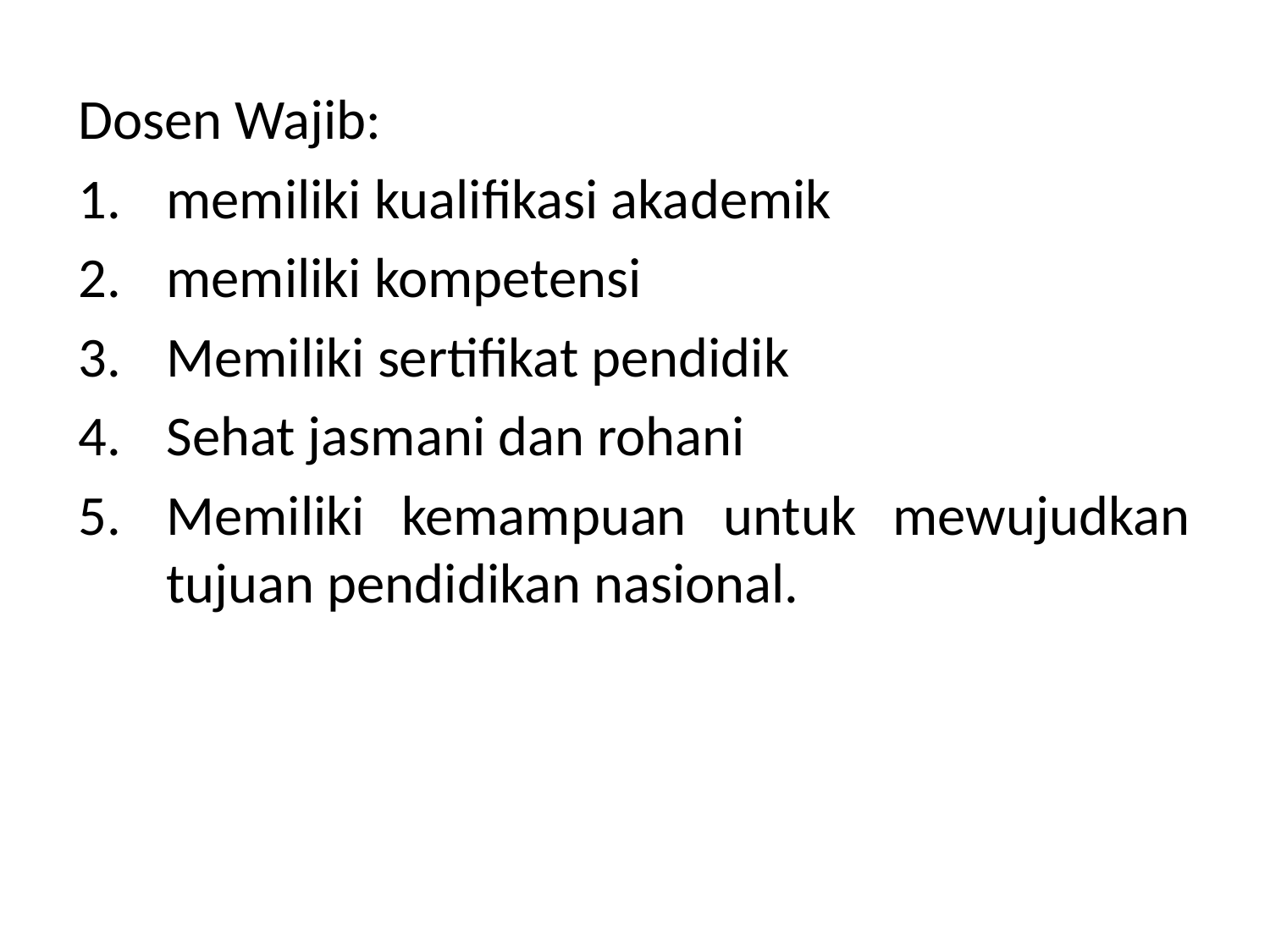

Dosen Wajib:
memiliki kualifikasi akademik
memiliki kompetensi
Memiliki sertifikat pendidik
Sehat jasmani dan rohani
Memiliki kemampuan untuk mewujudkan tujuan pendidikan nasional.